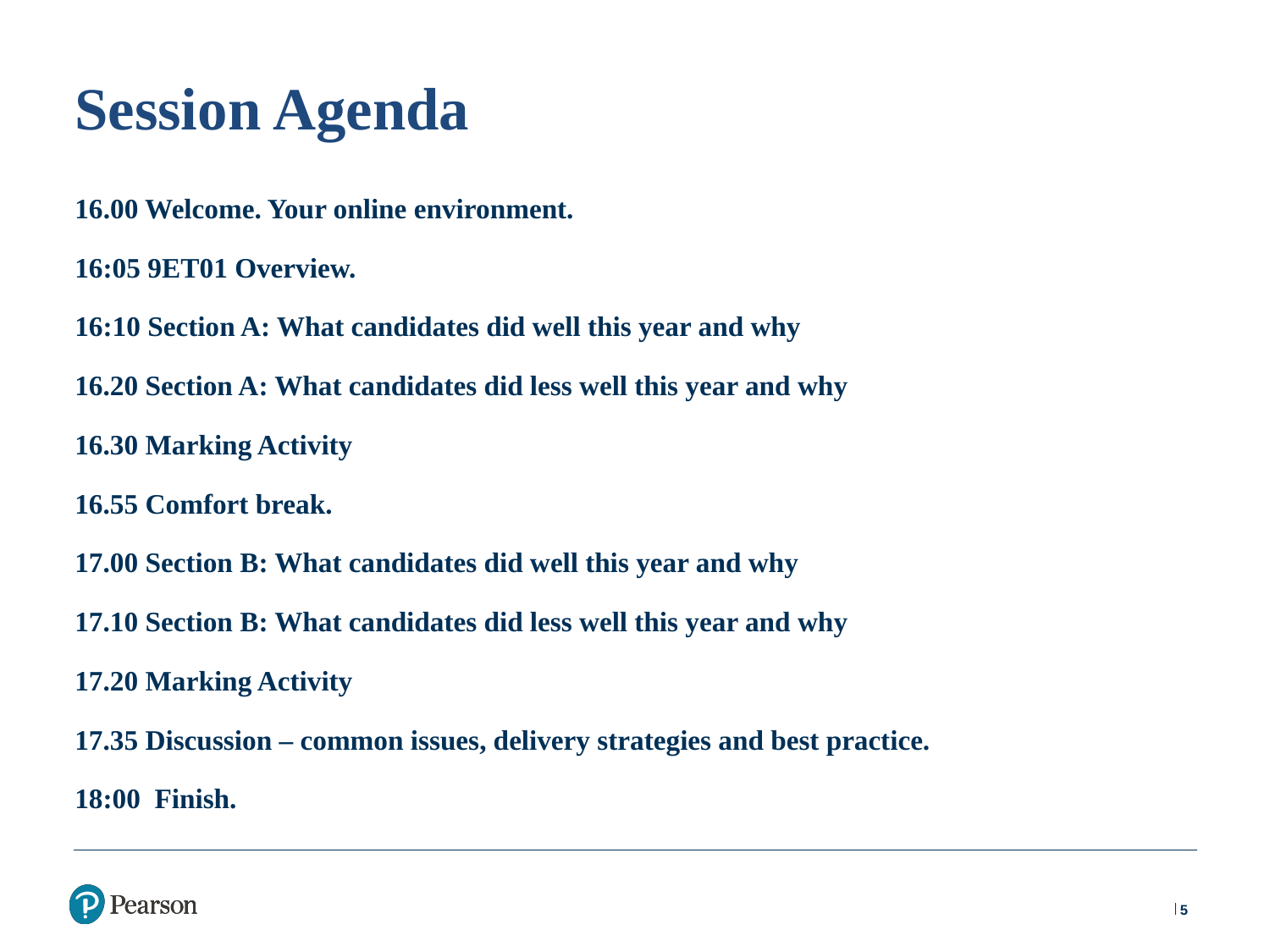

# Session Agenda
16.00 Welcome. Your online environment.
16:05 9ET01 Overview.
16:10 Section A: What candidates did well this year and why
16.20 Section A: What candidates did less well this year and why
16.30 Marking Activity
16.55 Comfort break.
17.00 Section B: What candidates did well this year and why
17.10 Section B: What candidates did less well this year and why
17.20 Marking Activity
17.35 Discussion – common issues, delivery strategies and best practice.
18:00  Finish.

5